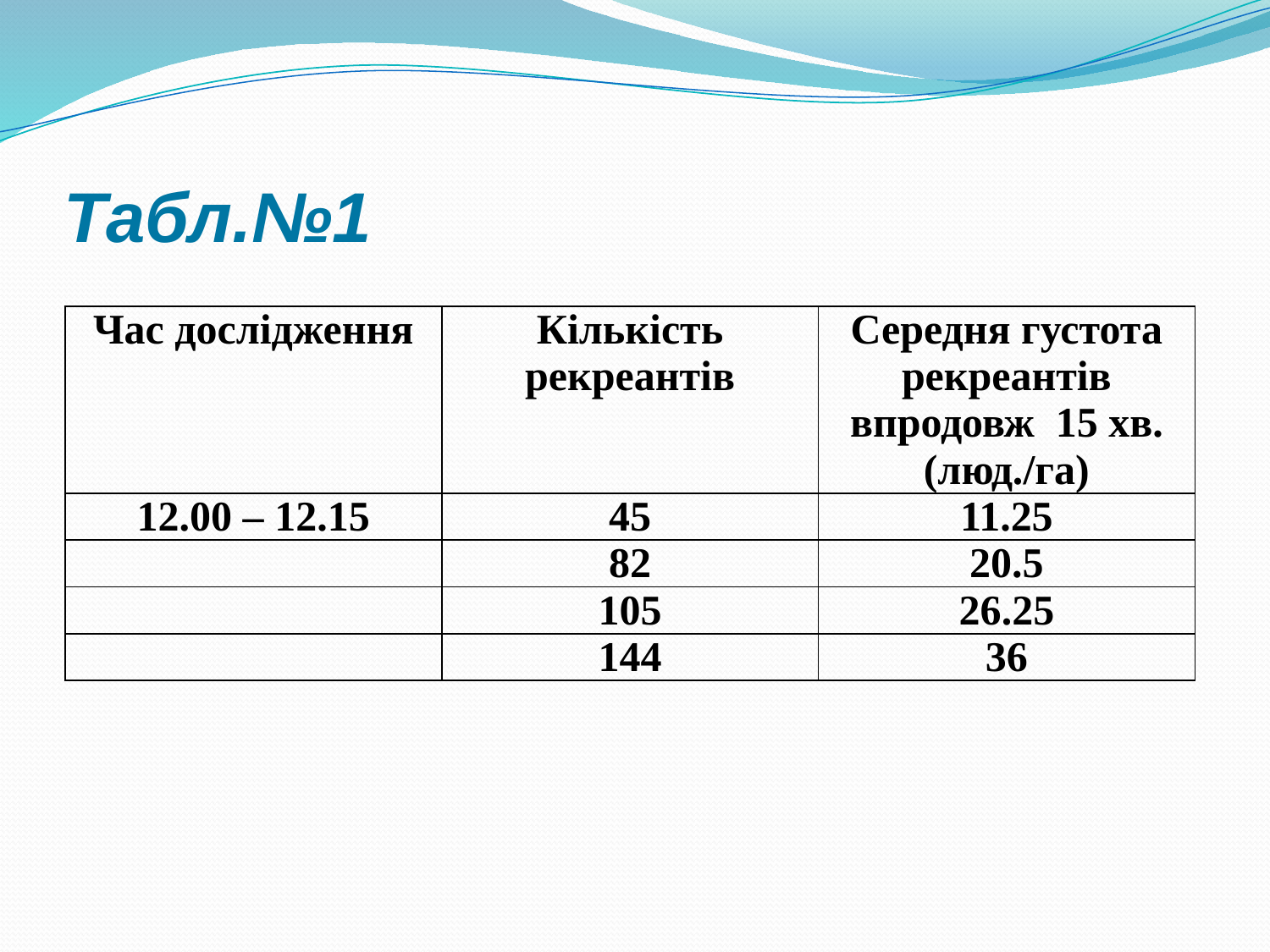

# Табл.№1
| Час дослідження | Кількість рекреантів | Середня густота рекреантів впродовж 15 хв.(люд./га) |
| --- | --- | --- |
| 12.00 – 12.15 | 45 | 11.25 |
|  | 82 | 20.5 |
|  | 105 | 26.25 |
|  | 144 | 36 |